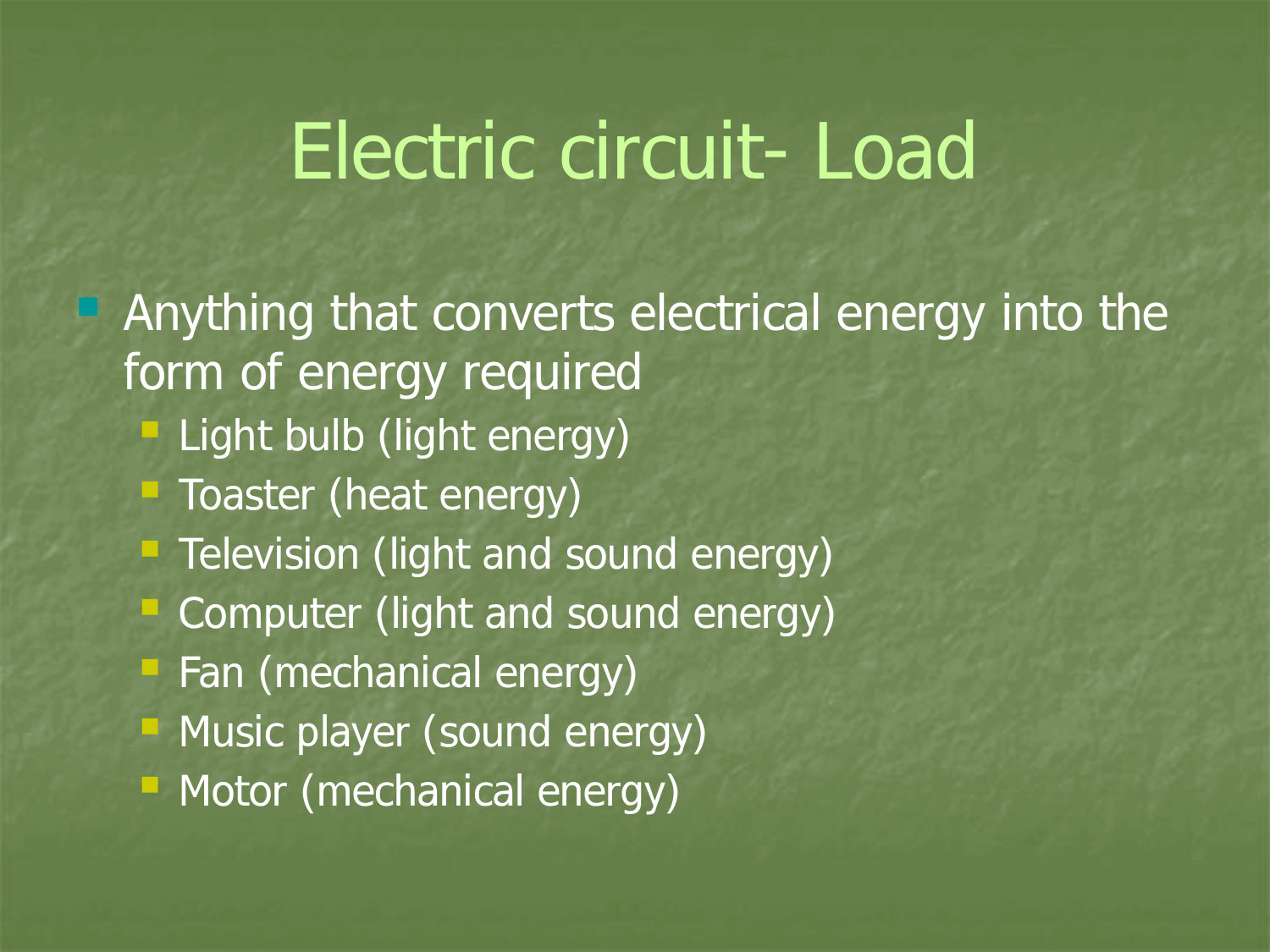

# Electric circuit- Load
Anything that converts electrical energy into the form of energy required
Light bulb (light energy)
Toaster (heat energy)
Television (light and sound energy)
Computer (light and sound energy)
Fan (mechanical energy)
Music player (sound energy)
Motor (mechanical energy)